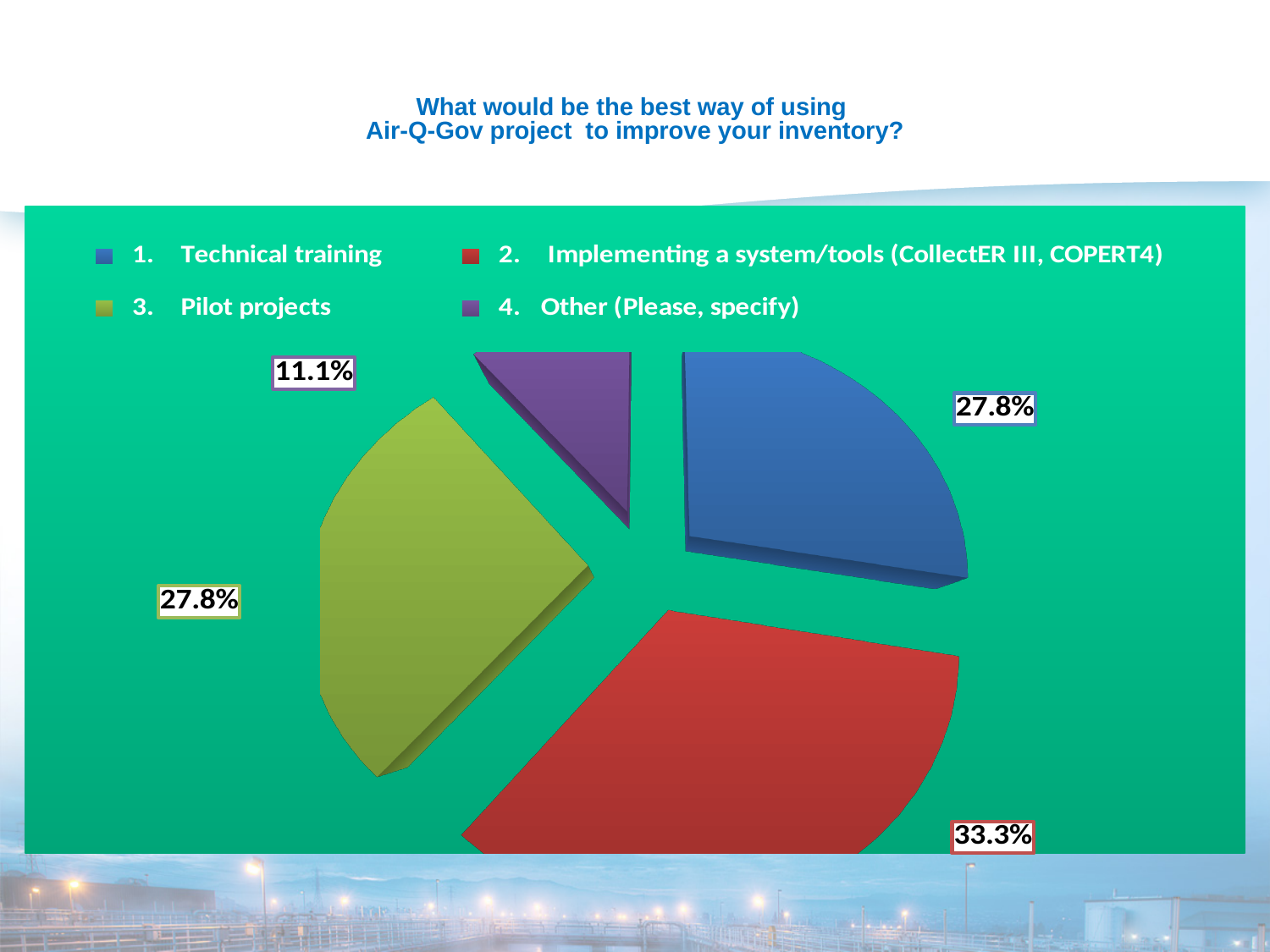

# What would be the best way of using Air-Q-Gov project  to improve your inventory?

[unsupported chart]